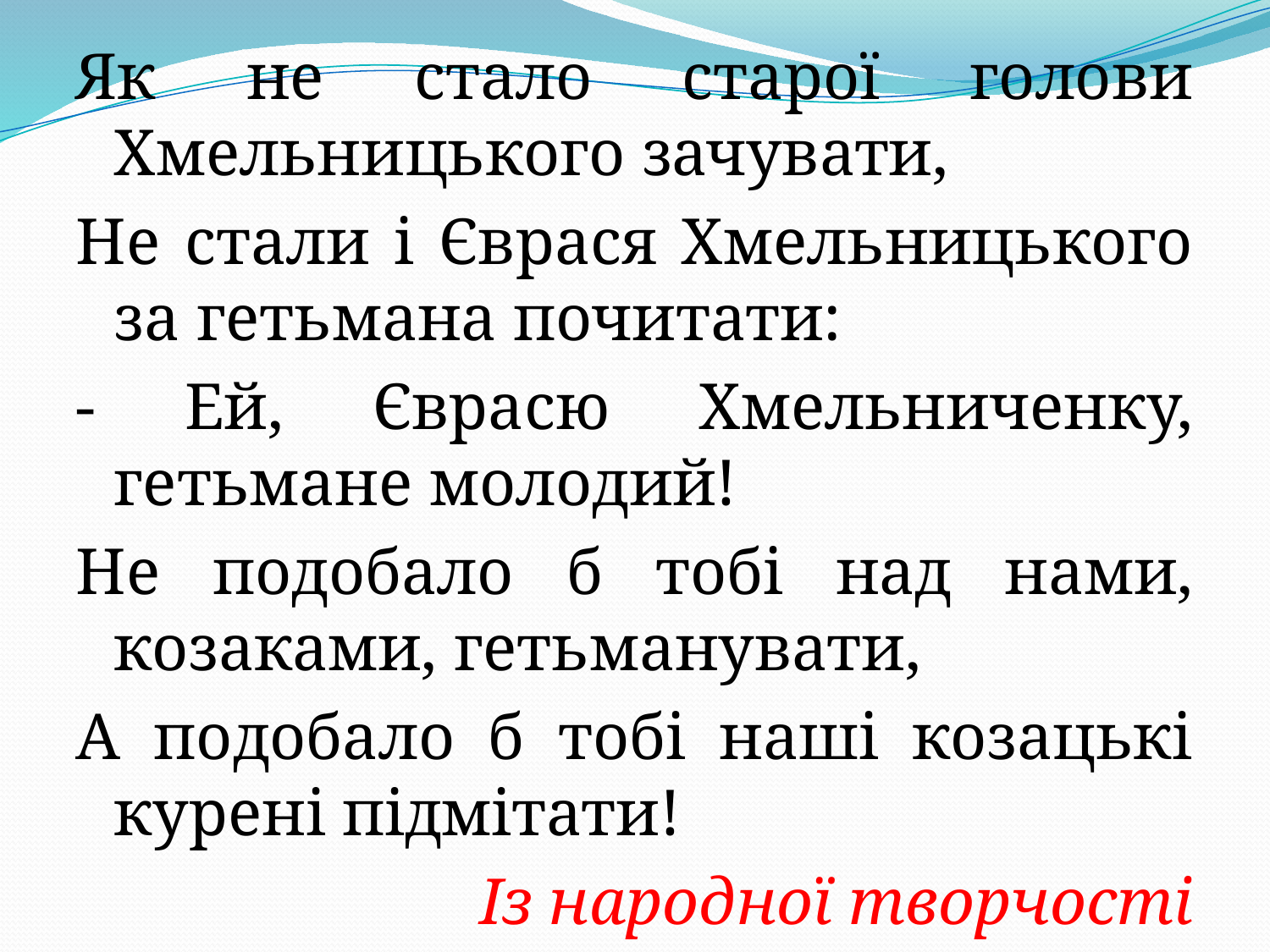

Як не стало старої голови Хмельницького зачувати,
Не стали і Єврася Хмельницького за гетьмана почитати:
- Ей, Єврасю Хмельниченку, гетьмане молодий!
Не подобало б тобі над нами, козаками, гетьманувати,
А подобало б тобі наші козацькі курені підмітати!
Із народної творчості